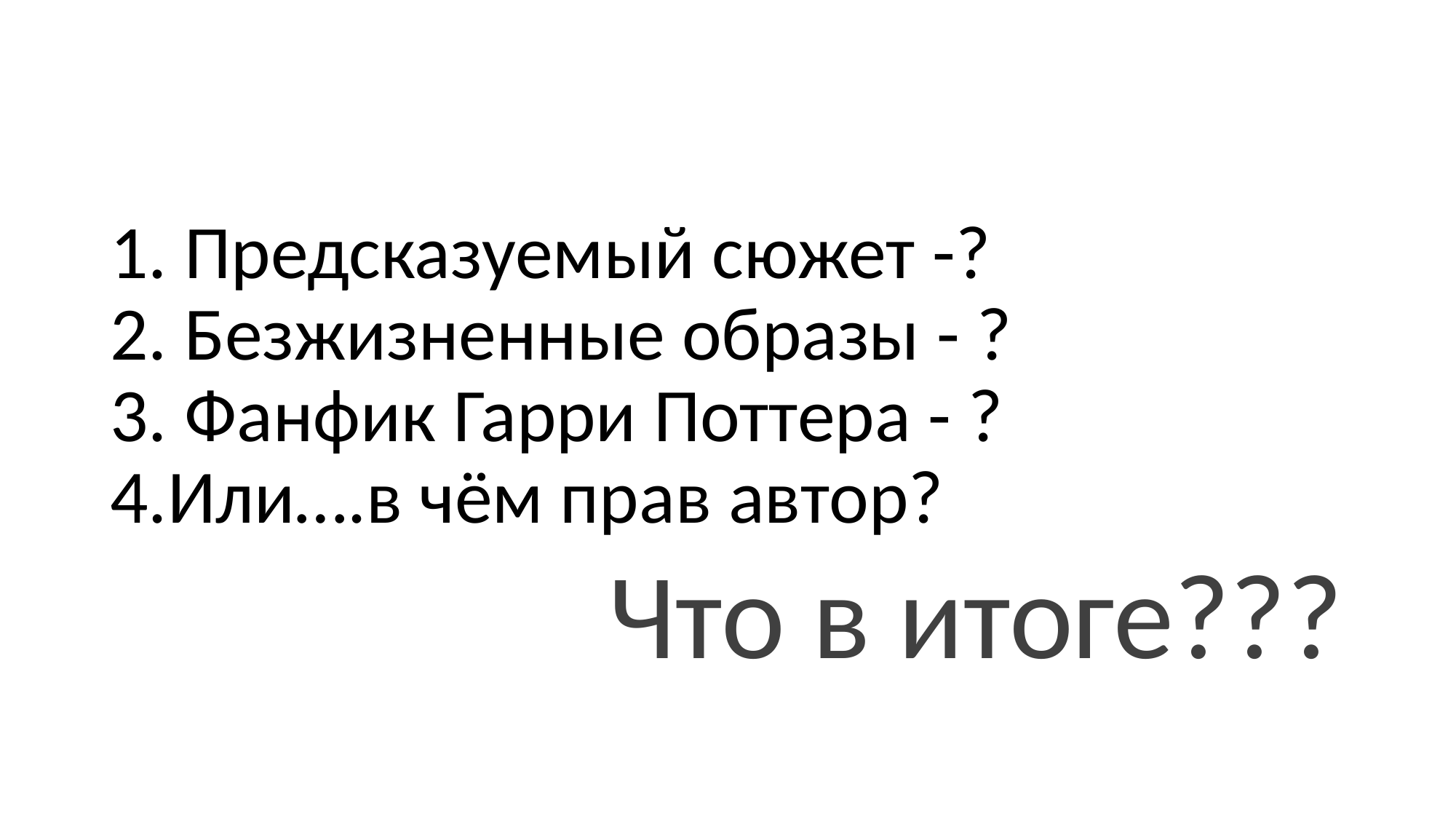

# 1. Предсказуемый сюжет -? 2. Безжизненные образы - ? 3. Фанфик Гарри Поттера - ? 4.Или….в чём прав автор?
Что в итоге???